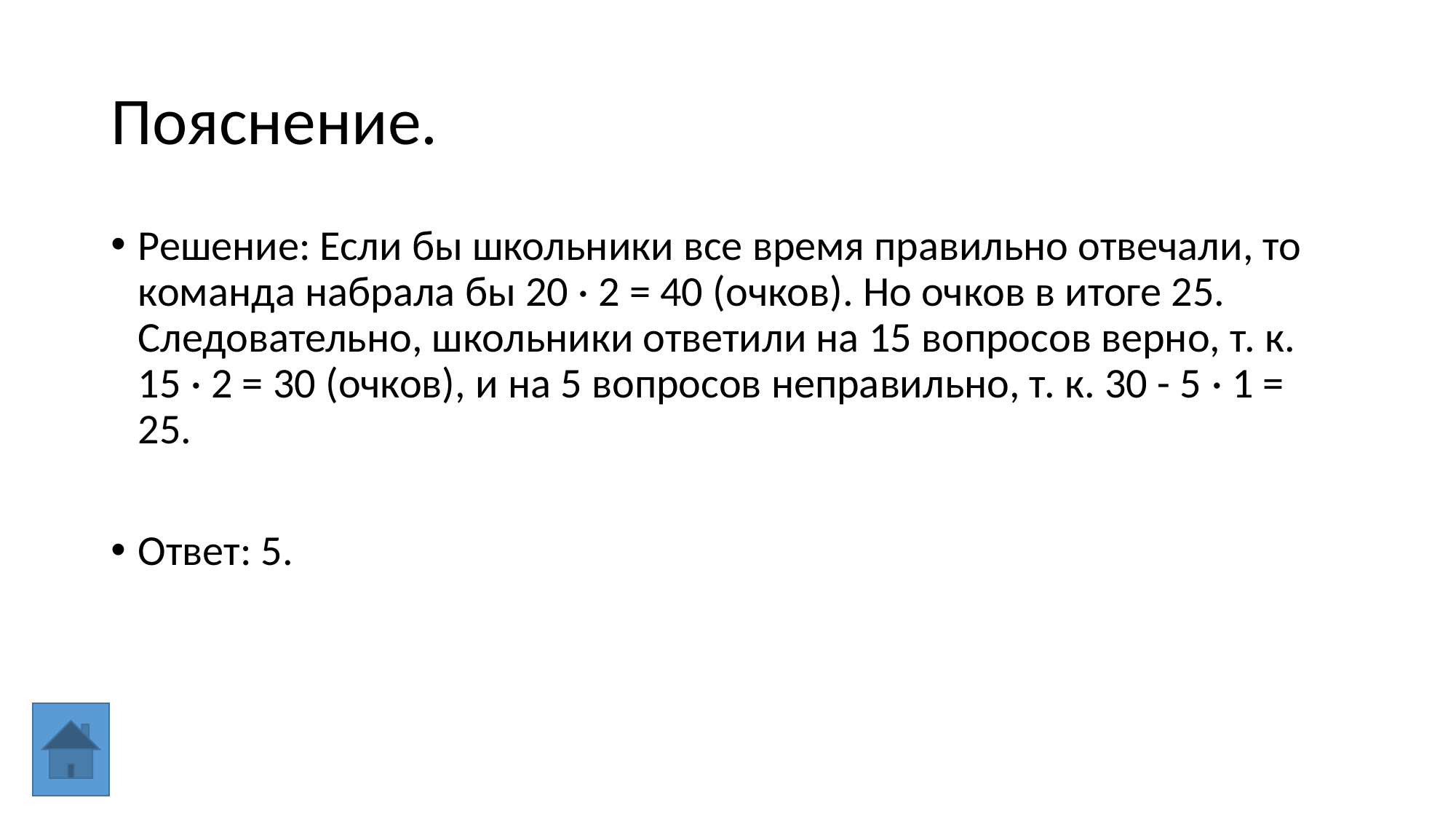

# Пояснение.
Решение: Если бы школьники все время правильно отвечали, то команда набрала бы 20 · 2 = 40 (очков). Но очков в итоге 25. Следовательно, школьники ответили на 15 вопросов верно, т. к. 15 · 2 = 30 (очков), и на 5 вопросов неправильно, т. к. 30 - 5 · 1 = 25.

Ответ: 5.